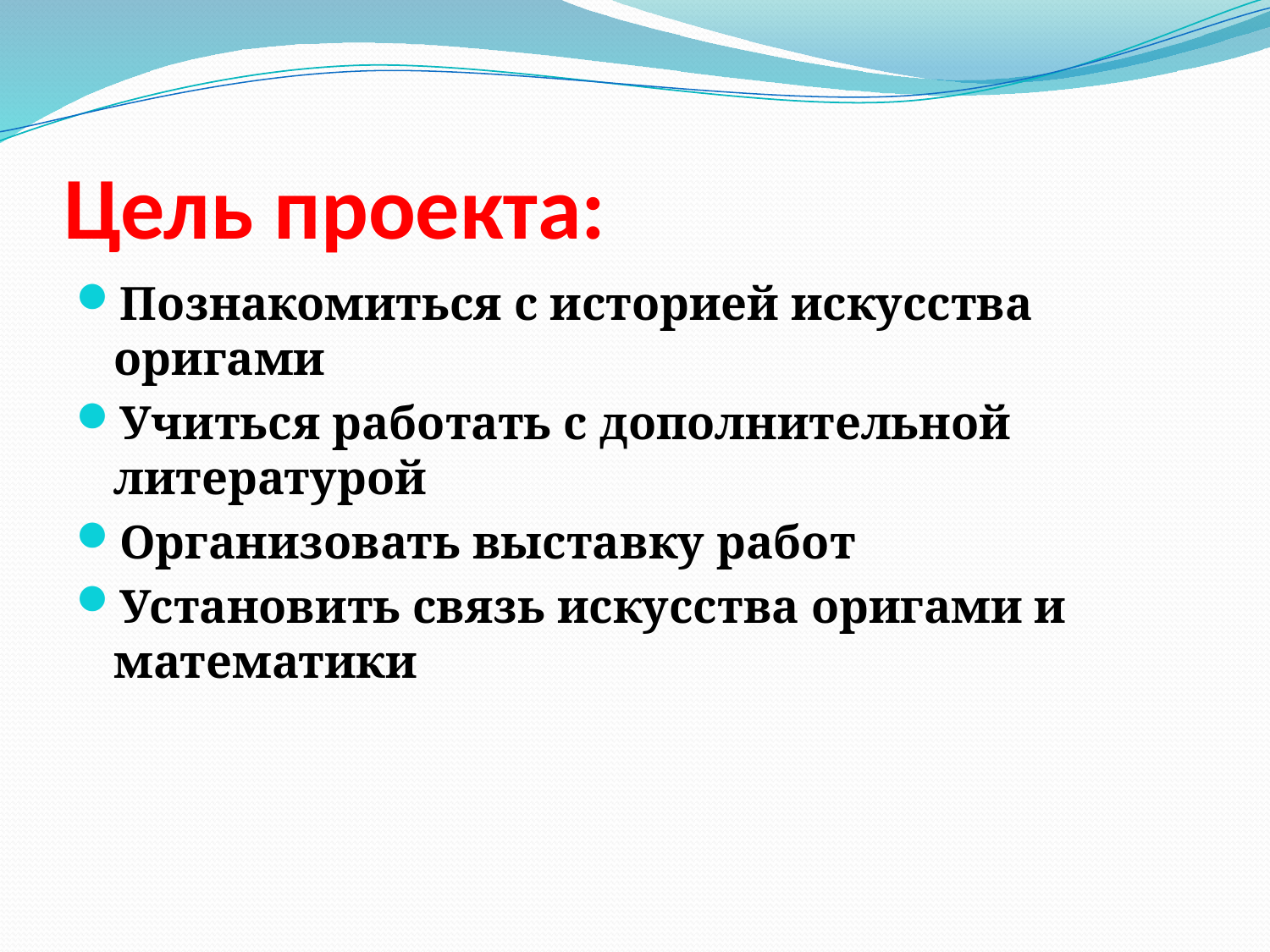

# Цель проекта:
Познакомиться с историей искусства оригами
Учиться работать с дополнительной литературой
Организовать выставку работ
Установить связь искусства оригами и математики